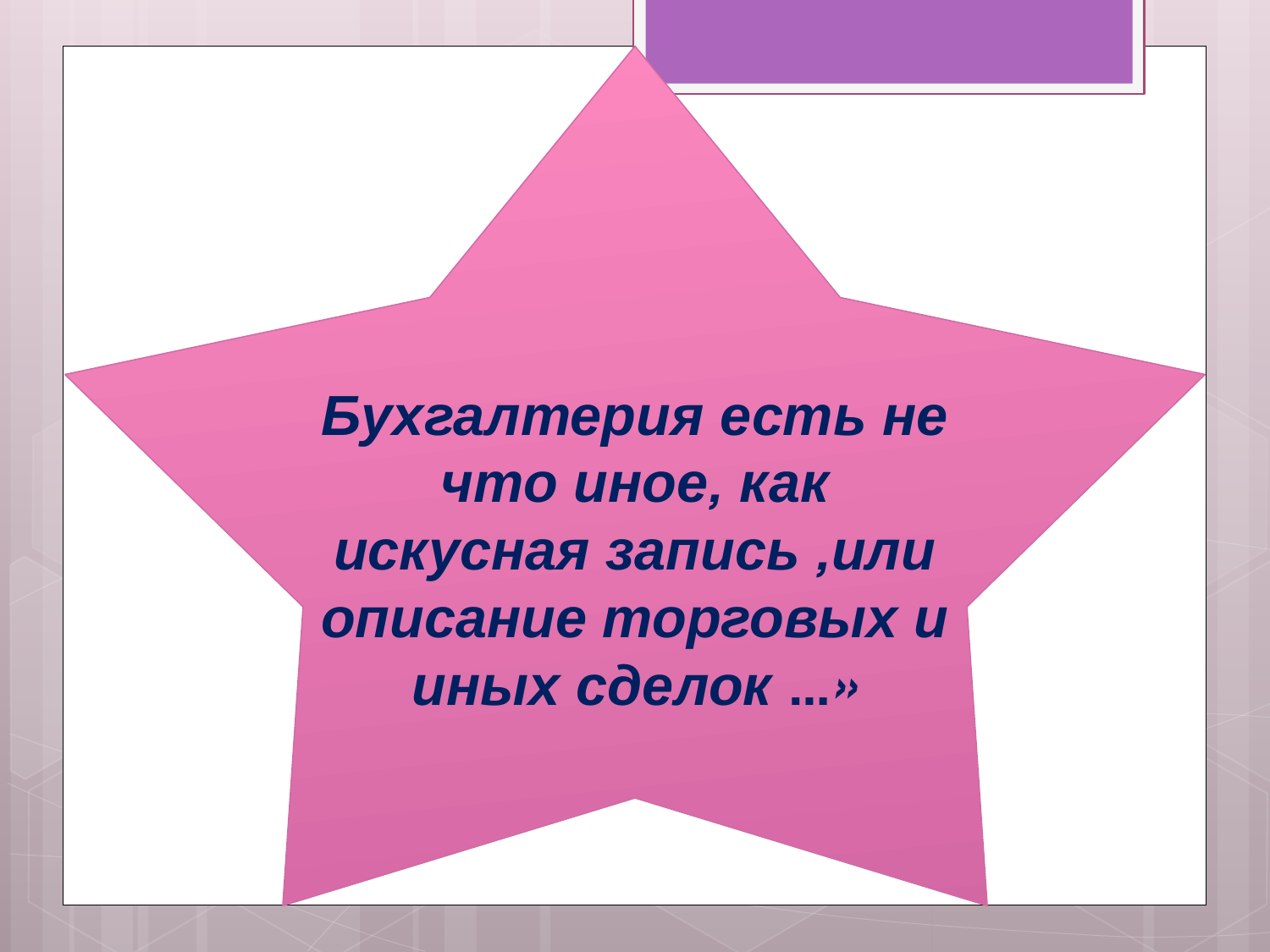

Бухгалтерия есть не что иное, как искусная запись ,или описание торговых и иных сделок …»